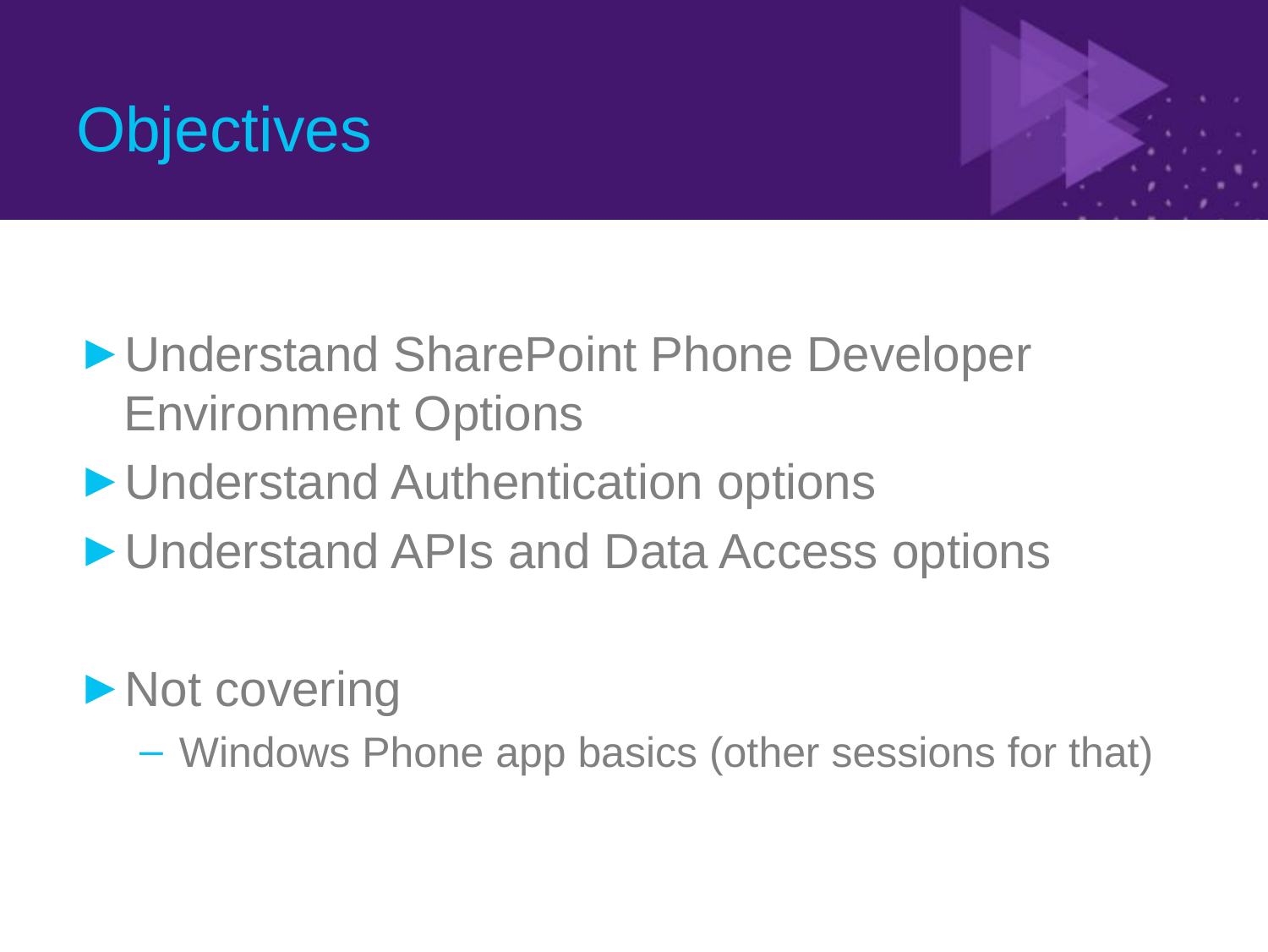

# Objectives
Understand SharePoint Phone Developer Environment Options
Understand Authentication options
Understand APIs and Data Access options

Not covering
Windows Phone app basics (other sessions for that)